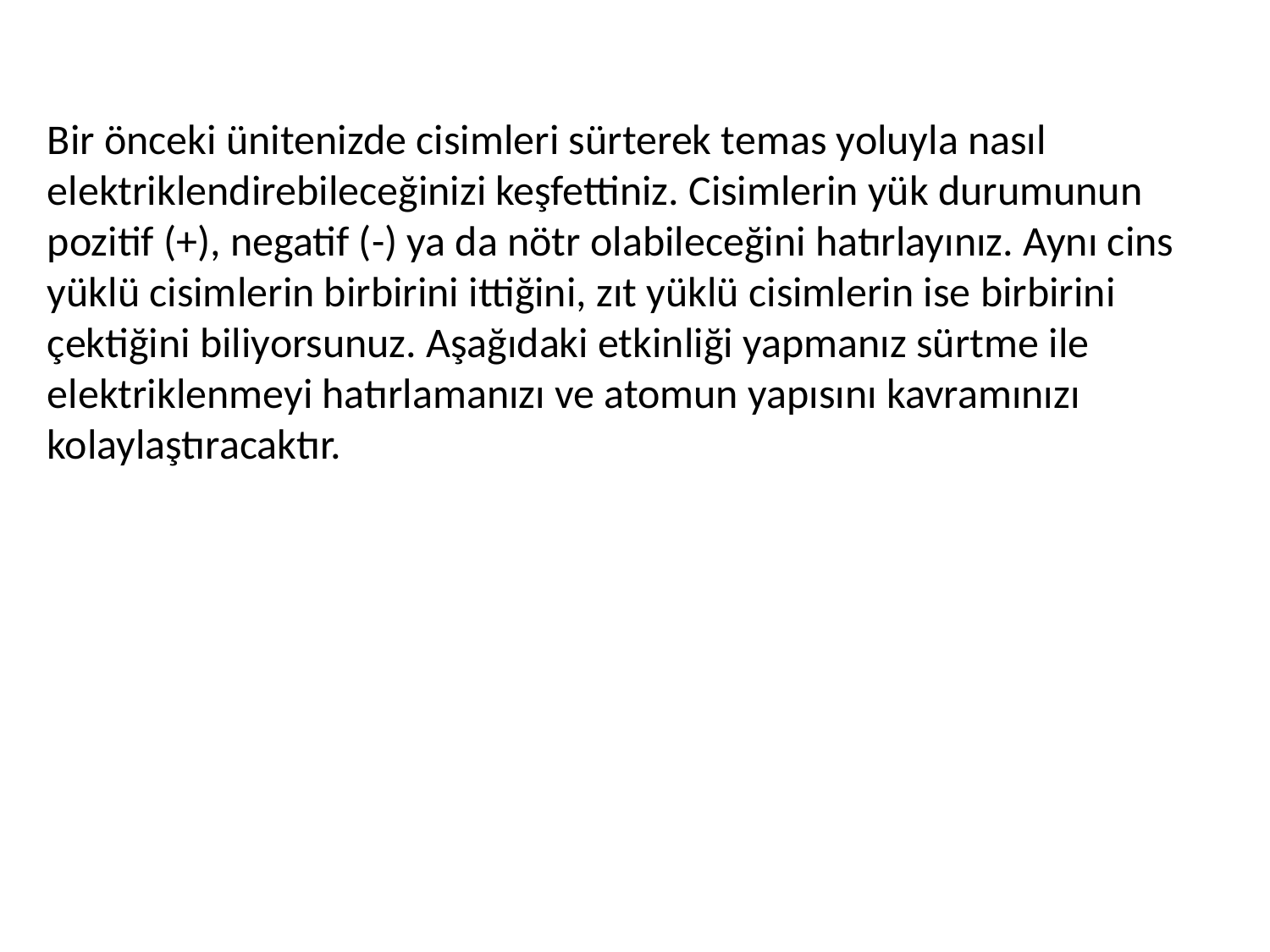

Bir önceki ünitenizde cisimleri sürterek temas yoluyla nasıl elektriklendirebileceğinizi keşfettiniz. Cisimlerin yük durumunun pozitif (+), negatif (-) ya da nötr olabileceğini hatırlayınız. Aynı cins yüklü cisimlerin birbirini ittiğini, zıt yüklü cisimlerin ise birbirini çektiğini biliyorsunuz. Aşağıdaki etkinliği yapmanız sürtme ile elektriklenmeyi hatırlamanızı ve atomun yapısını kavramınızı kolaylaştıracaktır.